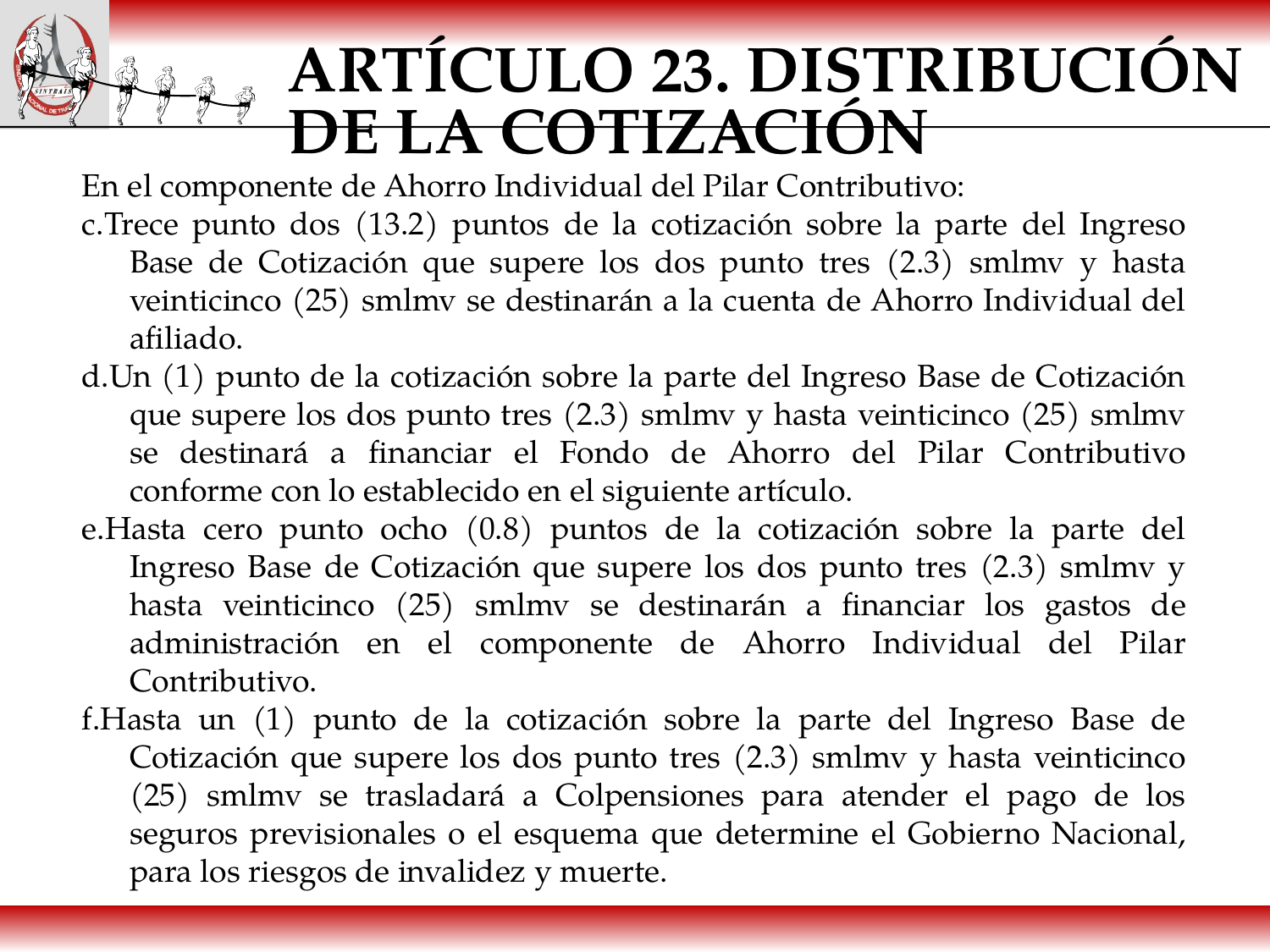

# ARTÍCULO 23. DISTRIBUCIÓN DE LA COTIZACIÓN
En el componente de Ahorro Individual del Pilar Contributivo:
c.Trece punto dos (13.2) puntos de la cotización sobre la parte del Ingreso Base de Cotización que supere los dos punto tres (2.3) smlmv y hasta veinticinco (25) smlmv se destinarán a la cuenta de Ahorro Individual del afiliado.
d.Un (1) punto de la cotización sobre la parte del Ingreso Base de Cotización que supere los dos punto tres (2.3) smlmv y hasta veinticinco (25) smlmv se destinará a financiar el Fondo de Ahorro del Pilar Contributivo conforme con lo establecido en el siguiente artículo.
e.Hasta cero punto ocho (0.8) puntos de la cotización sobre la parte del Ingreso Base de Cotización que supere los dos punto tres (2.3) smlmv y hasta veinticinco (25) smlmv se destinarán a financiar los gastos de administración en el componente de Ahorro Individual del Pilar Contributivo.
f.Hasta un (1) punto de la cotización sobre la parte del Ingreso Base de Cotización que supere los dos punto tres (2.3) smlmv y hasta veinticinco (25) smlmv se trasladará a Colpensiones para atender el pago de los seguros previsionales o el esquema que determine el Gobierno Nacional, para los riesgos de invalidez y muerte.